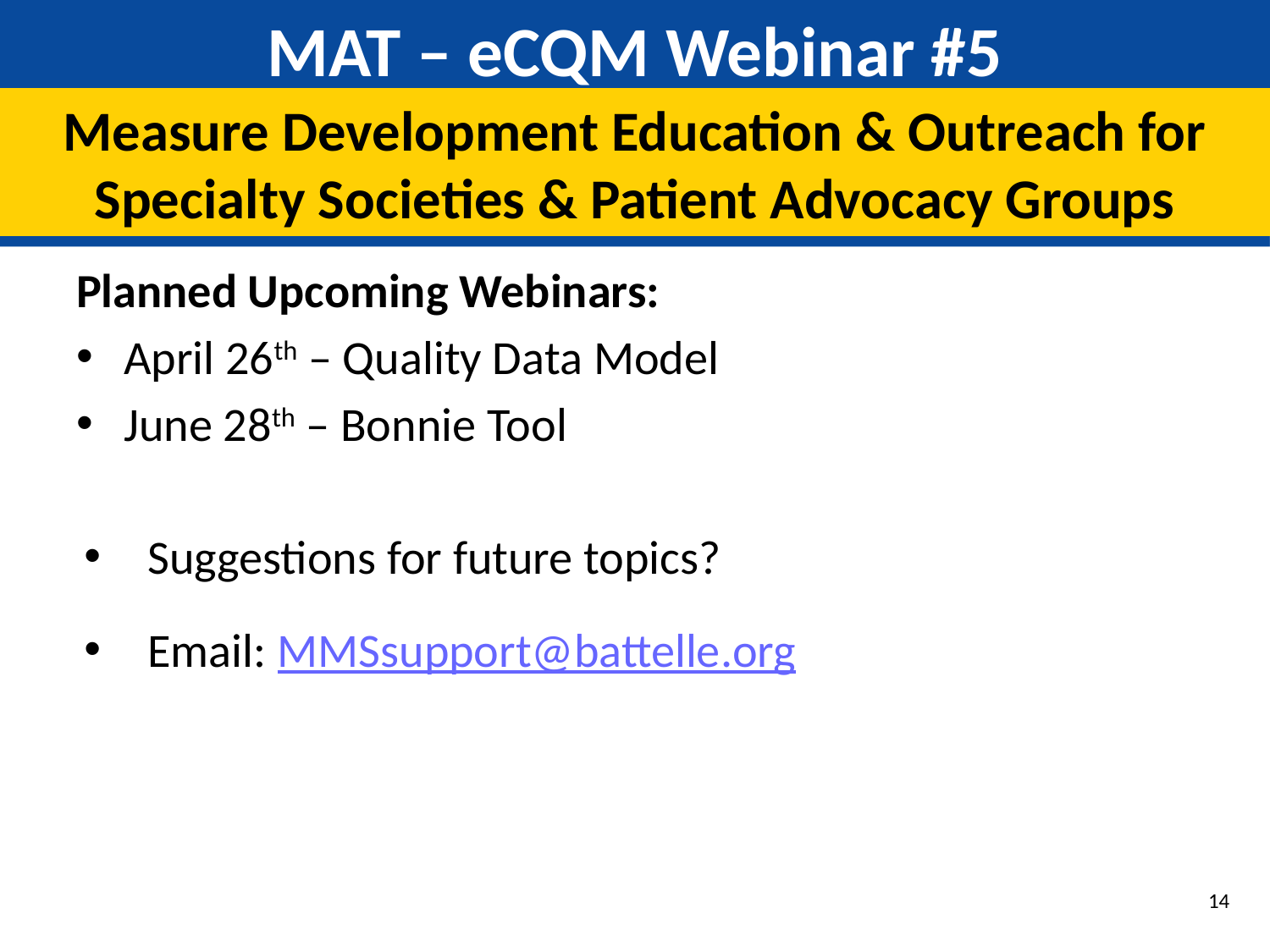

# MAT – eCQM Webinar #5
Measure Development Education & Outreach for Specialty Societies & Patient Advocacy Groups
Planned Upcoming Webinars:
April 26th – Quality Data Model
June 28th – Bonnie Tool

Suggestions for future topics?

Email: MMSsupport@battelle.org